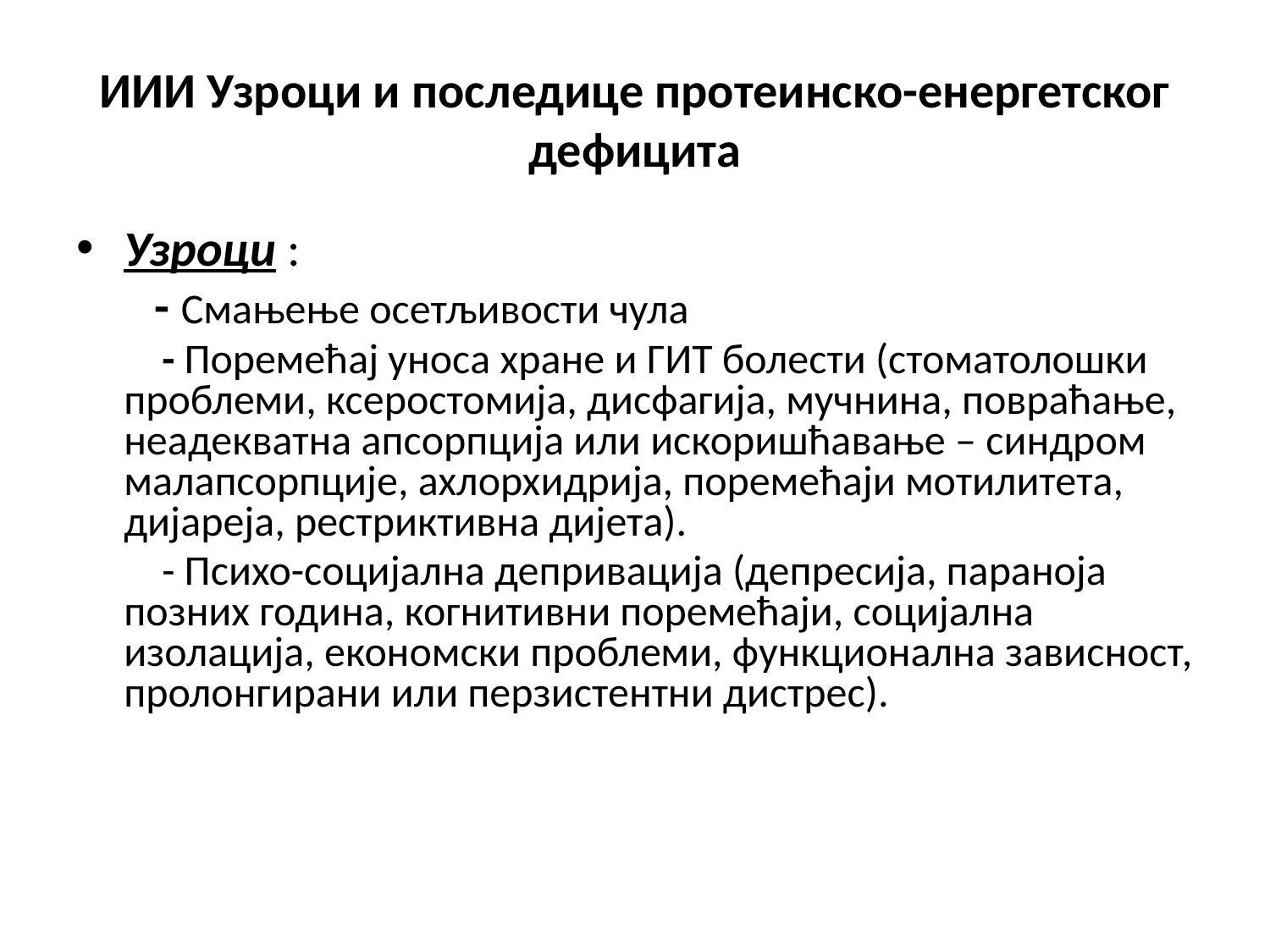

# ИИИ Узроци и последице протеинско-енергетског дефицита
Узроци :
       - Смањење осетљивости чула
         - Поремећај уноса хране и ГИТ болести (стоматолошки проблеми, ксеростомија, дисфагија, мучнина, повраћање, неадекватна апсорпција или искоришћавање – синдром малапсорпције, ахлорхидрија, поремећаји мотилитета, дијареја, рестриктивна дијета).
         - Психо-социјална депривација (депресија, параноја позних година, когнитивни поремећаји, социјална изолација, економски проблеми, функционална зависност, пролонгирани или перзистентни дистрес).